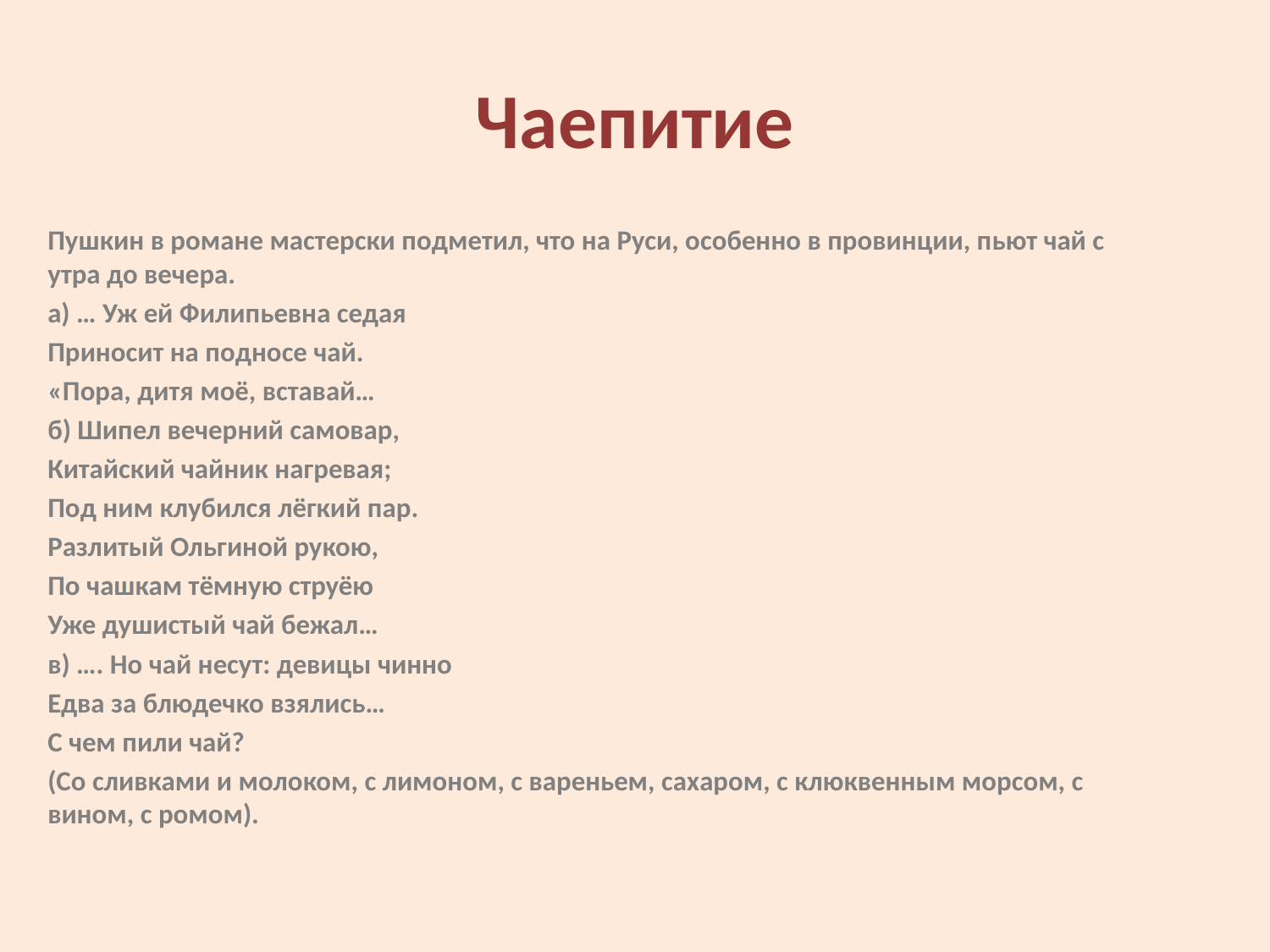

# Чаепитие
Пушкин в романе мастерски подметил, что на Руси, особенно в провинции, пьют чай с утра до вечера.
а) … Уж ей Филипьевна седая
Приносит на подносе чай.
«Пора, дитя моё, вставай…
б) Шипел вечерний самовар,
Китайский чайник нагревая;
Под ним клубился лёгкий пар.
Разлитый Ольгиной рукою,
По чашкам тёмную струёю
Уже душистый чай бежал…
в) …. Но чай несут: девицы чинно
Едва за блюдечко взялись…
С чем пили чай?
(Со сливками и молоком, с лимоном, с вареньем, сахаром, с клюквенным морсом, с вином, с ромом).